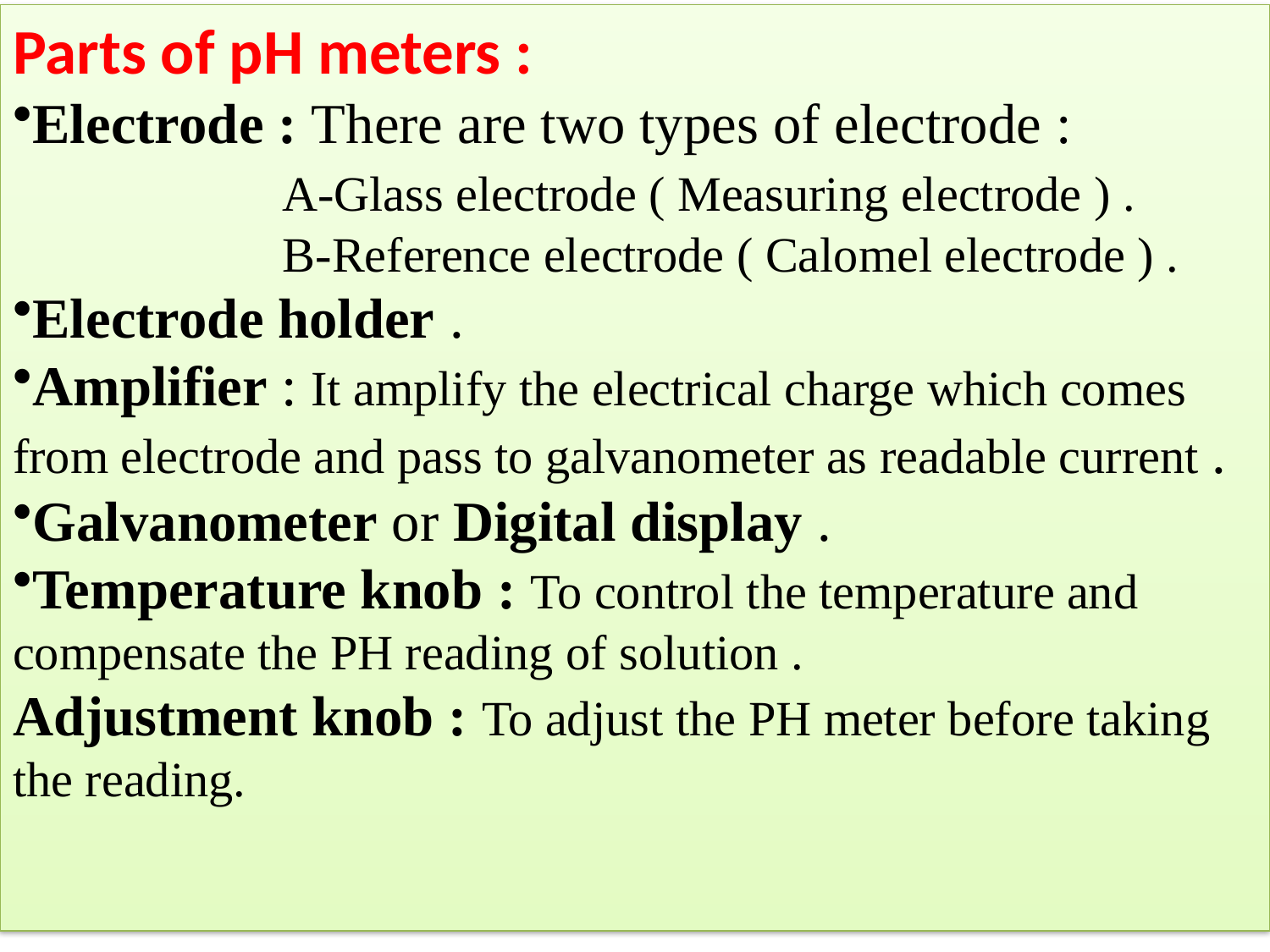

Parts of pH meters :
Electrode : There are two types of electrode :
                   A-Glass electrode ( Measuring electrode ) .
                      B-Reference electrode ( Calomel electrode ) .
Electrode holder .
Amplifier : It amplify the electrical charge which comes from electrode and pass to galvanometer as readable current .
Galvanometer or Digital display .
Temperature knob : To control the temperature and compensate the PH reading of solution .
Adjustment knob : To adjust the PH meter before taking the reading.